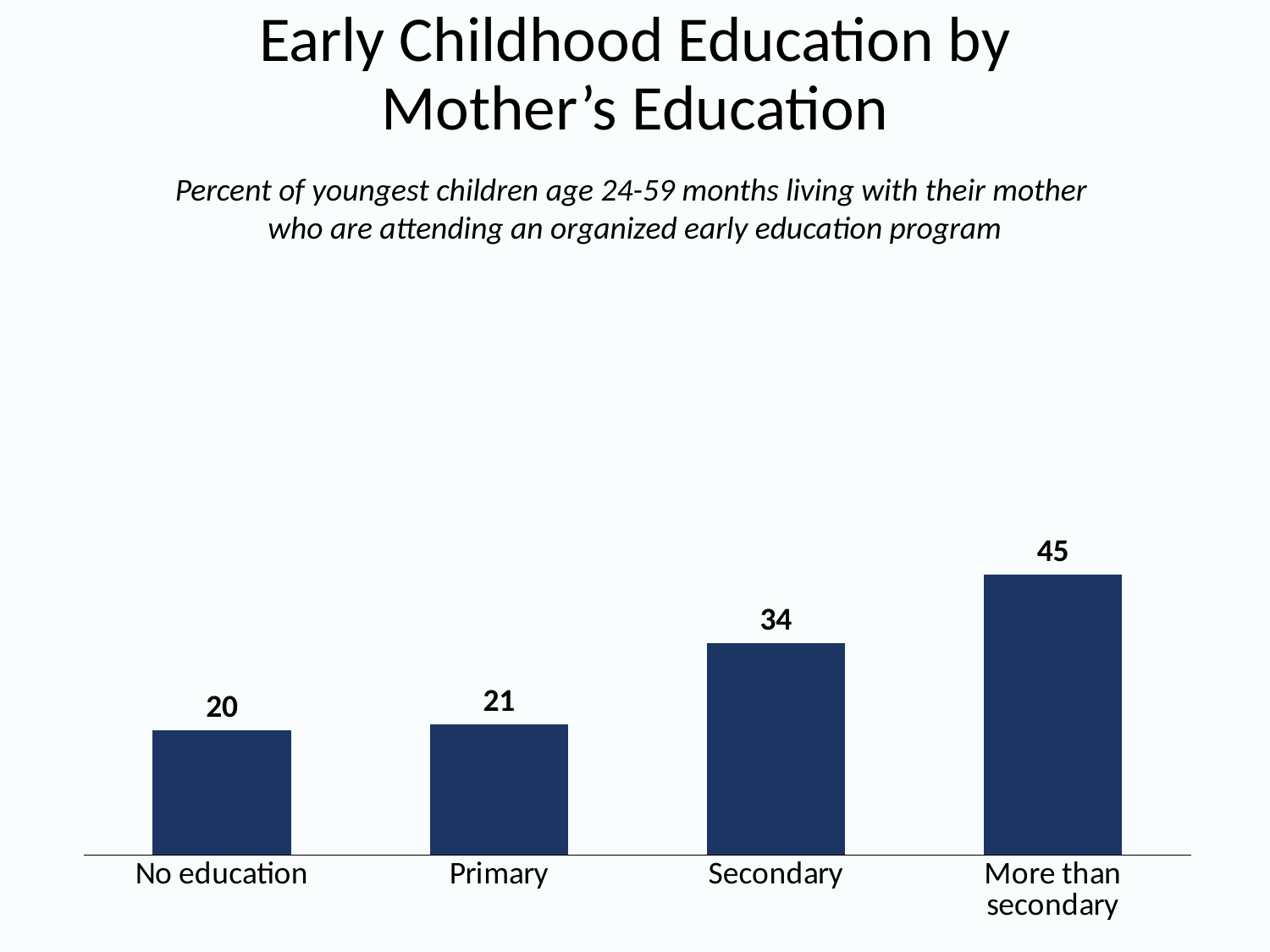

# Early Childhood Education by Mother’s Education
Percent of youngest children age 24-59 months living with their mother
who are attending an organized early education program

### Chart

| Category | Series 1 |
|---|---|
| No education | 20.0 |
| Primary | 21.0 |
| Secondary | 34.0 |
| More than secondary | 45.0 |